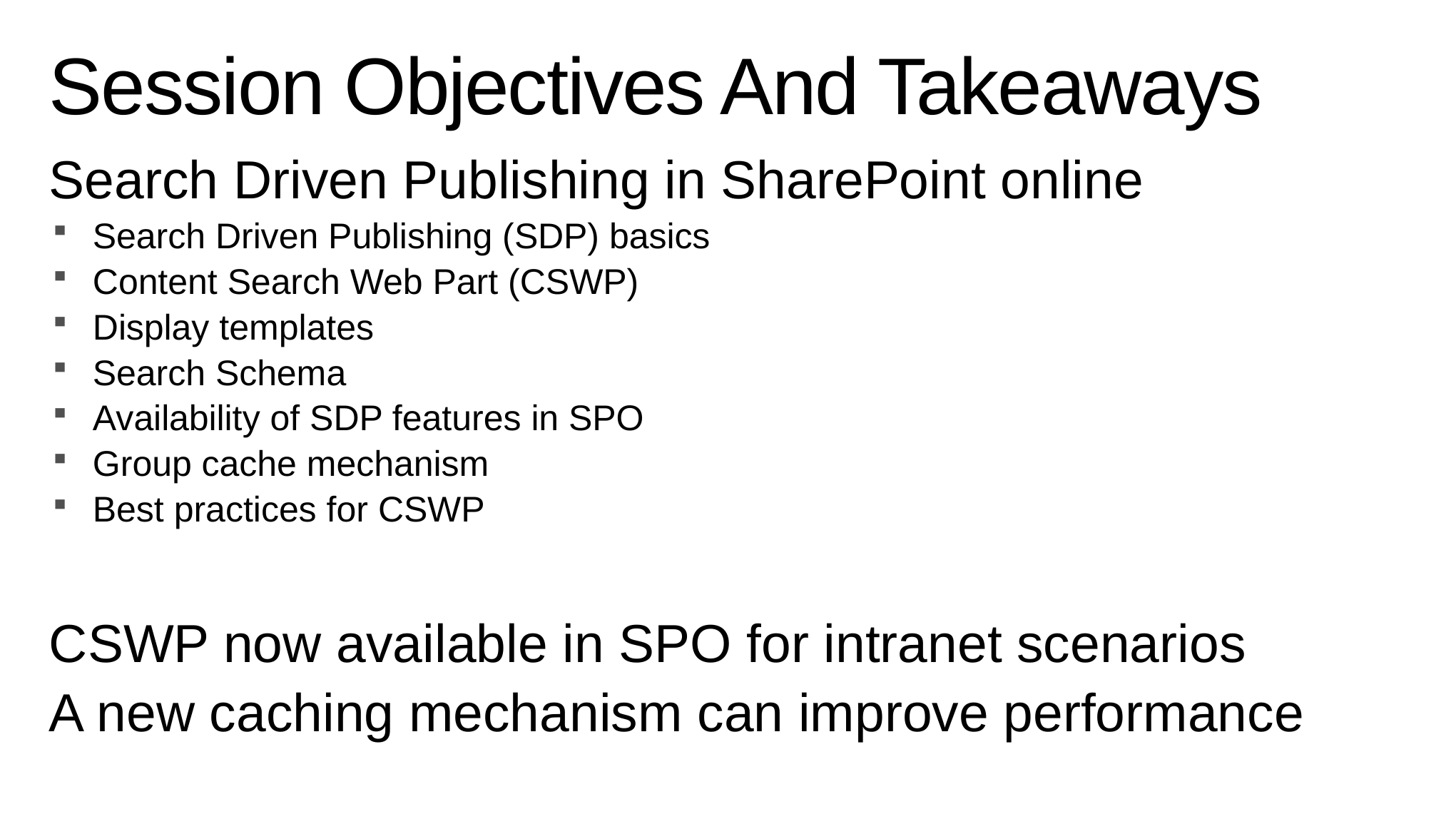

# Session Objectives And Takeaways
Search Driven Publishing in SharePoint online
Search Driven Publishing (SDP) basics
Content Search Web Part (CSWP)
Display templates
Search Schema
Availability of SDP features in SPO
Group cache mechanism
Best practices for CSWP

CSWP now available in SPO for intranet scenarios
A new caching mechanism can improve performance